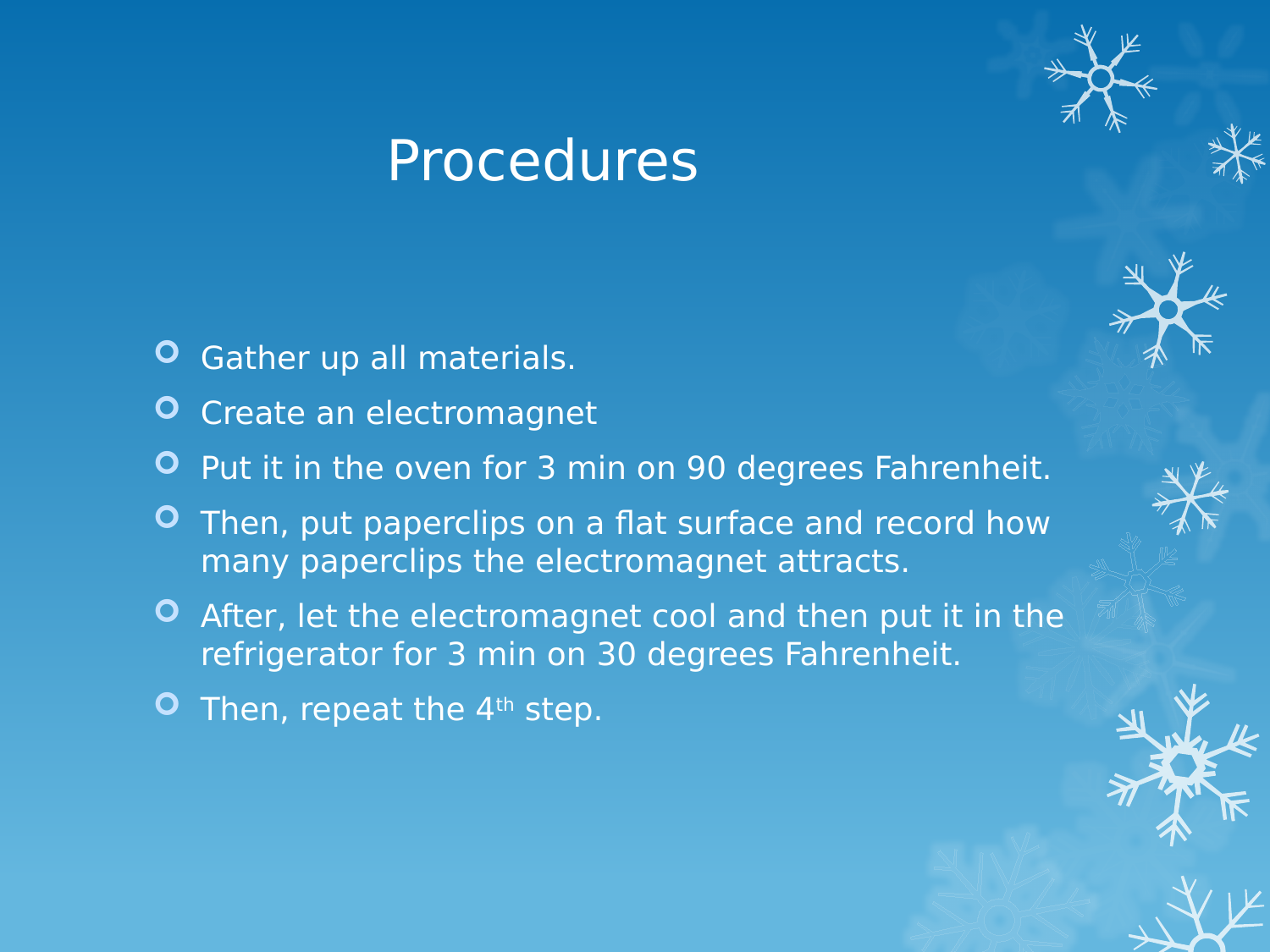

# Procedures
Gather up all materials.
Create an electromagnet
Put it in the oven for 3 min on 90 degrees Fahrenheit.
Then, put paperclips on a flat surface and record how many paperclips the electromagnet attracts.
After, let the electromagnet cool and then put it in the refrigerator for 3 min on 30 degrees Fahrenheit.
Then, repeat the 4th step.